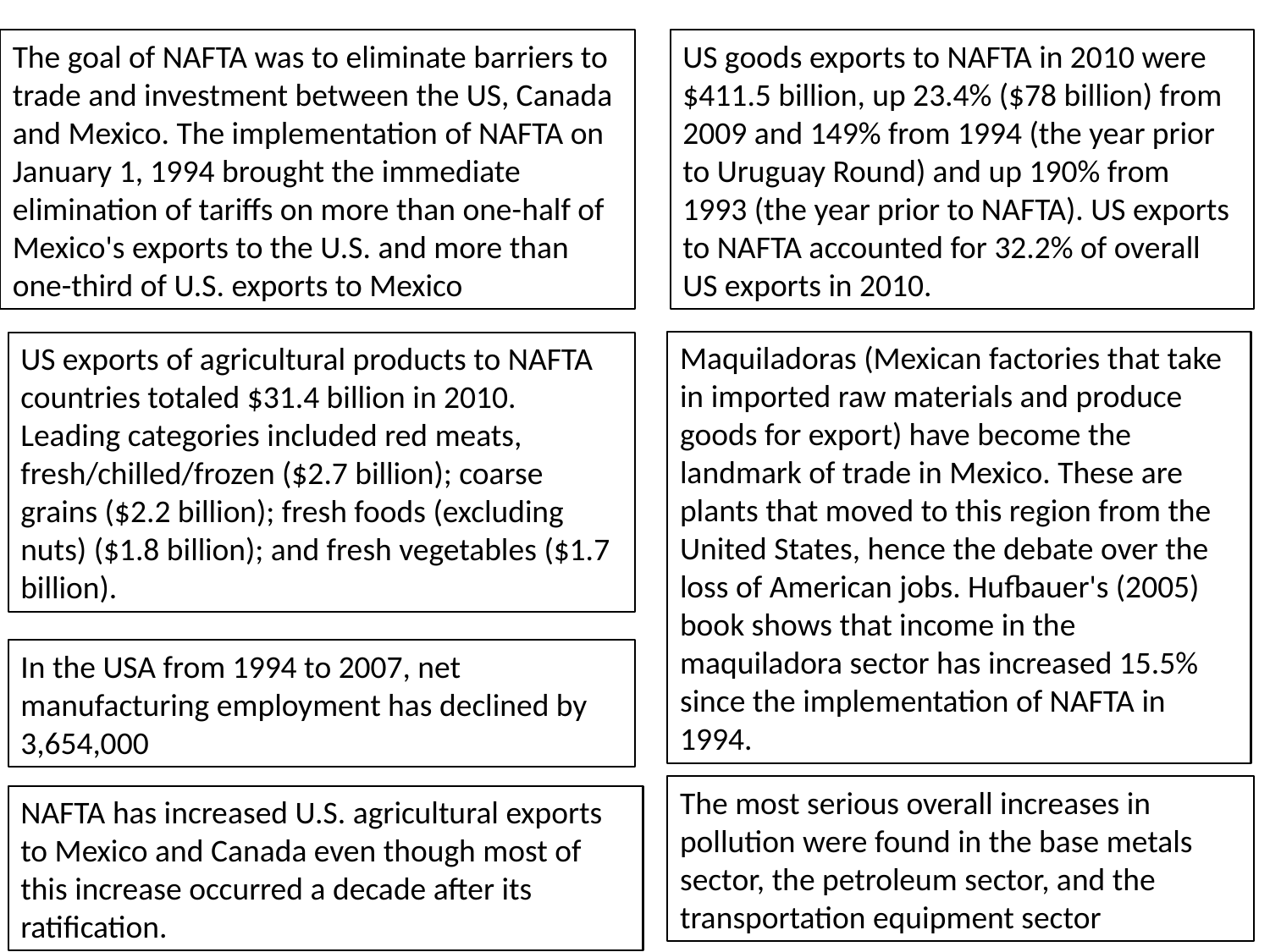

The goal of NAFTA was to eliminate barriers to trade and investment between the US, Canada and Mexico. The implementation of NAFTA on January 1, 1994 brought the immediate elimination of tariffs on more than one-half of Mexico's exports to the U.S. and more than one-third of U.S. exports to Mexico
US goods exports to NAFTA in 2010 were $411.5 billion, up 23.4% ($78 billion) from 2009 and 149% from 1994 (the year prior to Uruguay Round) and up 190% from 1993 (the year prior to NAFTA). US exports to NAFTA accounted for 32.2% of overall US exports in 2010.
Maquiladoras (Mexican factories that take in imported raw materials and produce goods for export) have become the landmark of trade in Mexico. These are plants that moved to this region from the United States, hence the debate over the loss of American jobs. Hufbauer's (2005) book shows that income in the maquiladora sector has increased 15.5% since the implementation of NAFTA in 1994.
US exports of agricultural products to NAFTA countries totaled $31.4 billion in 2010. Leading categories included red meats, fresh/chilled/frozen ($2.7 billion); coarse grains ($2.2 billion); fresh foods (excluding nuts) ($1.8 billion); and fresh vegetables ($1.7 billion).
In the USA from 1994 to 2007, net manufacturing employment has declined by 3,654,000
The most serious overall increases in pollution were found in the base metals sector, the petroleum sector, and the transportation equipment sector
NAFTA has increased U.S. agricultural exports to Mexico and Canada even though most of this increase occurred a decade after its ratification.